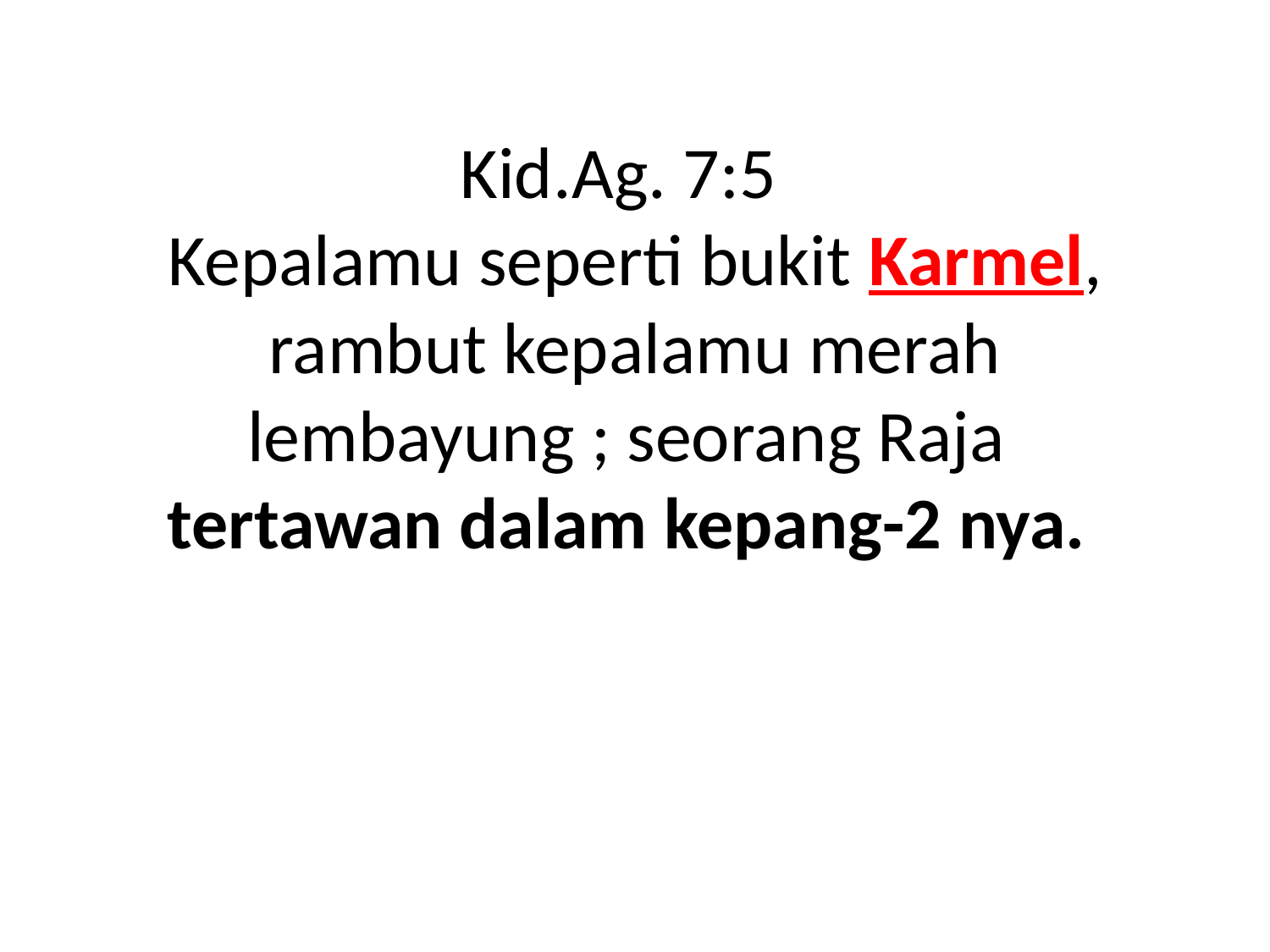

# Kid.Ag. 7:5 Kepalamu seperti bukit Karmel, rambut kepalamu merah lembayung ; seorang Raja tertawan dalam kepang-2 nya.